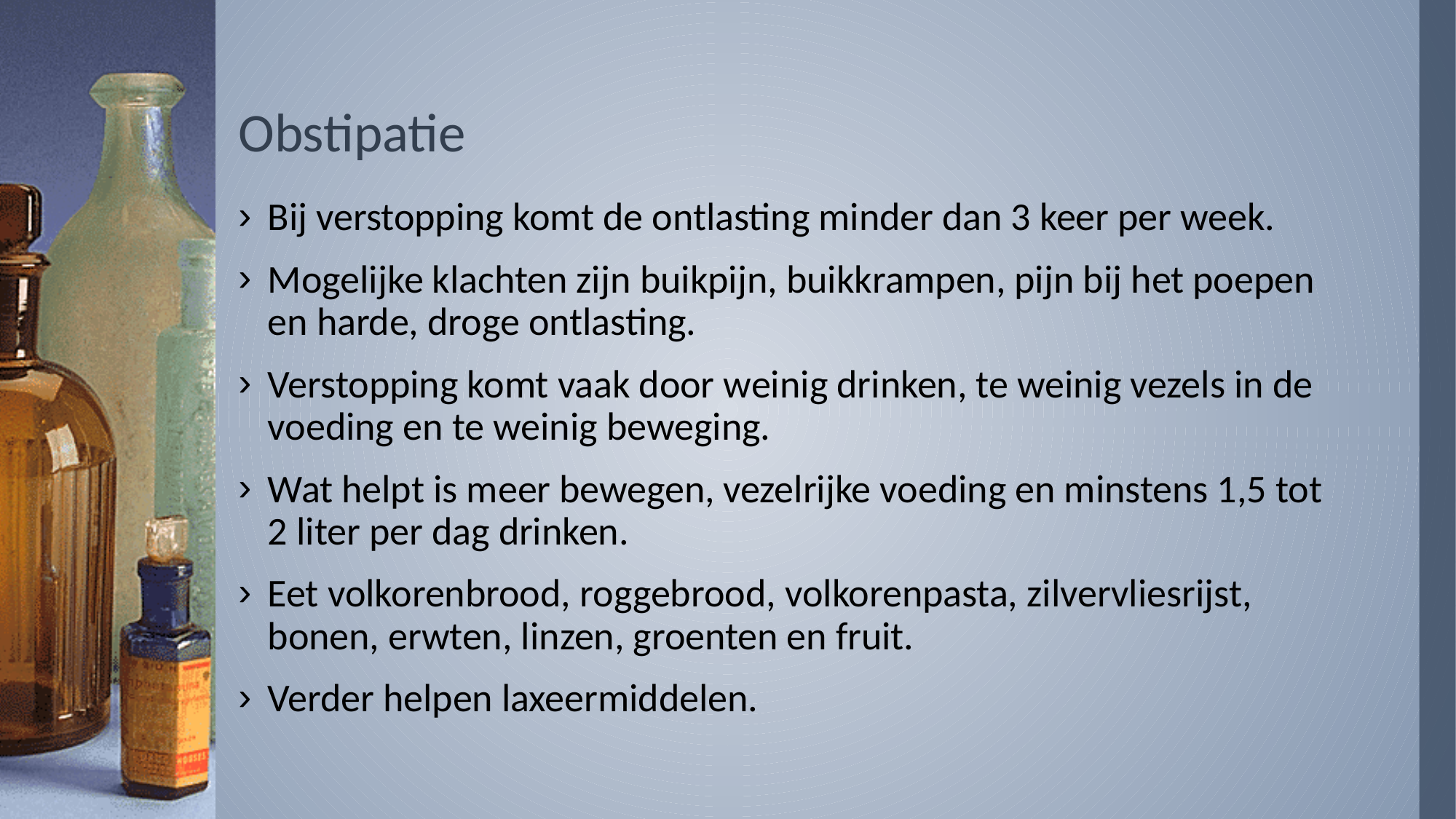

# Obstipatie
Bij verstopping komt de ontlasting minder dan 3 keer per week.
Mogelijke klachten zijn buikpijn, buikkrampen, pijn bij het poepen en harde, droge ontlasting.
Verstopping komt vaak door weinig drinken, te weinig vezels in de voeding en te weinig beweging.
Wat helpt is meer bewegen, vezelrijke voeding en minstens 1,5 tot 2 liter per dag drinken.
Eet volkorenbrood, roggebrood, volkorenpasta, zilvervliesrijst, bonen, erwten, linzen, groenten en fruit.
Verder helpen laxeermiddelen.